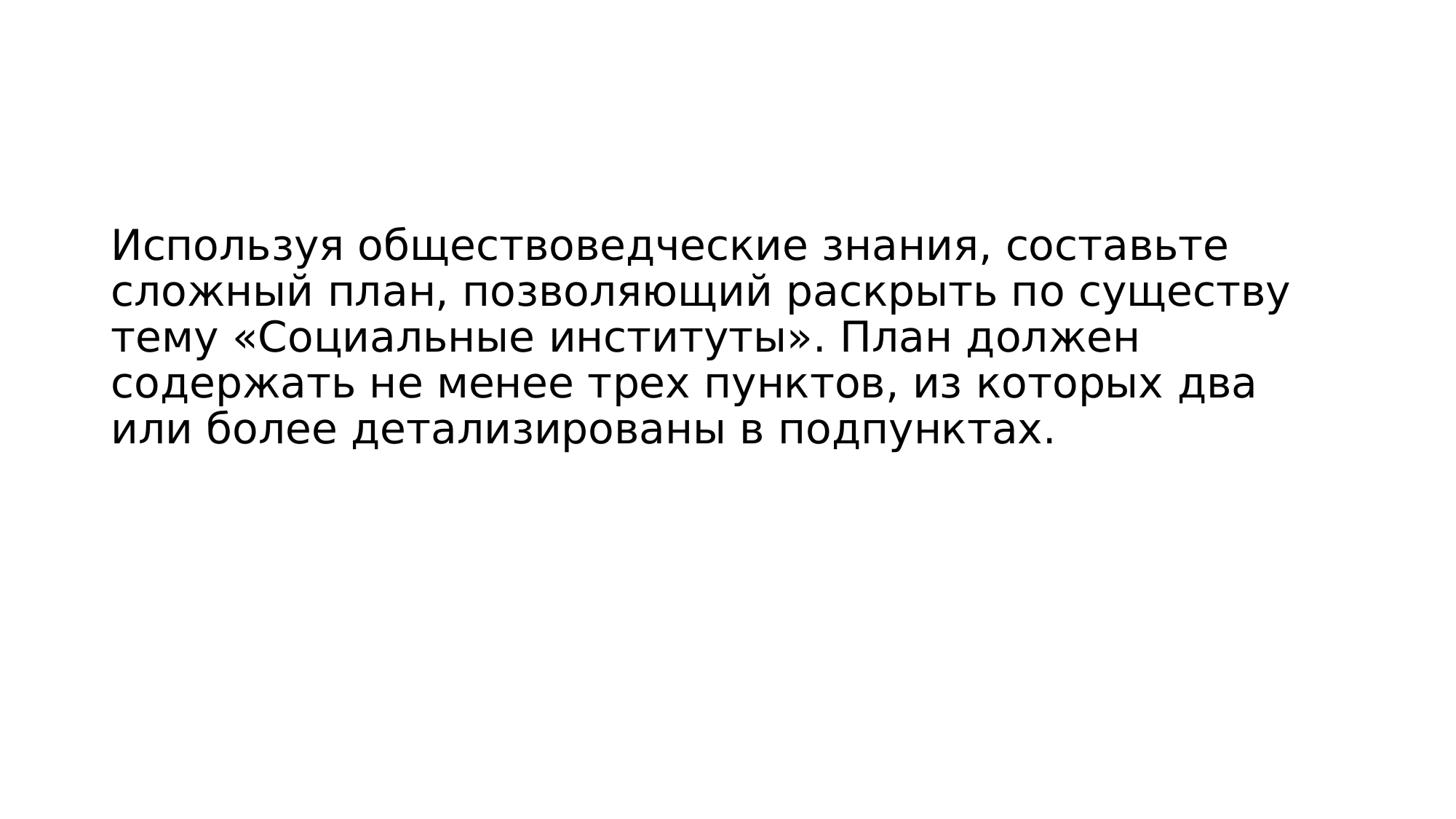

#
Используя обществоведческие знания, составьте сложный план, позволяющий раскрыть по существу тему «Социальные институты». План должен содержать не менее трех пунктов, из которых два или более детализированы в подпунктах.